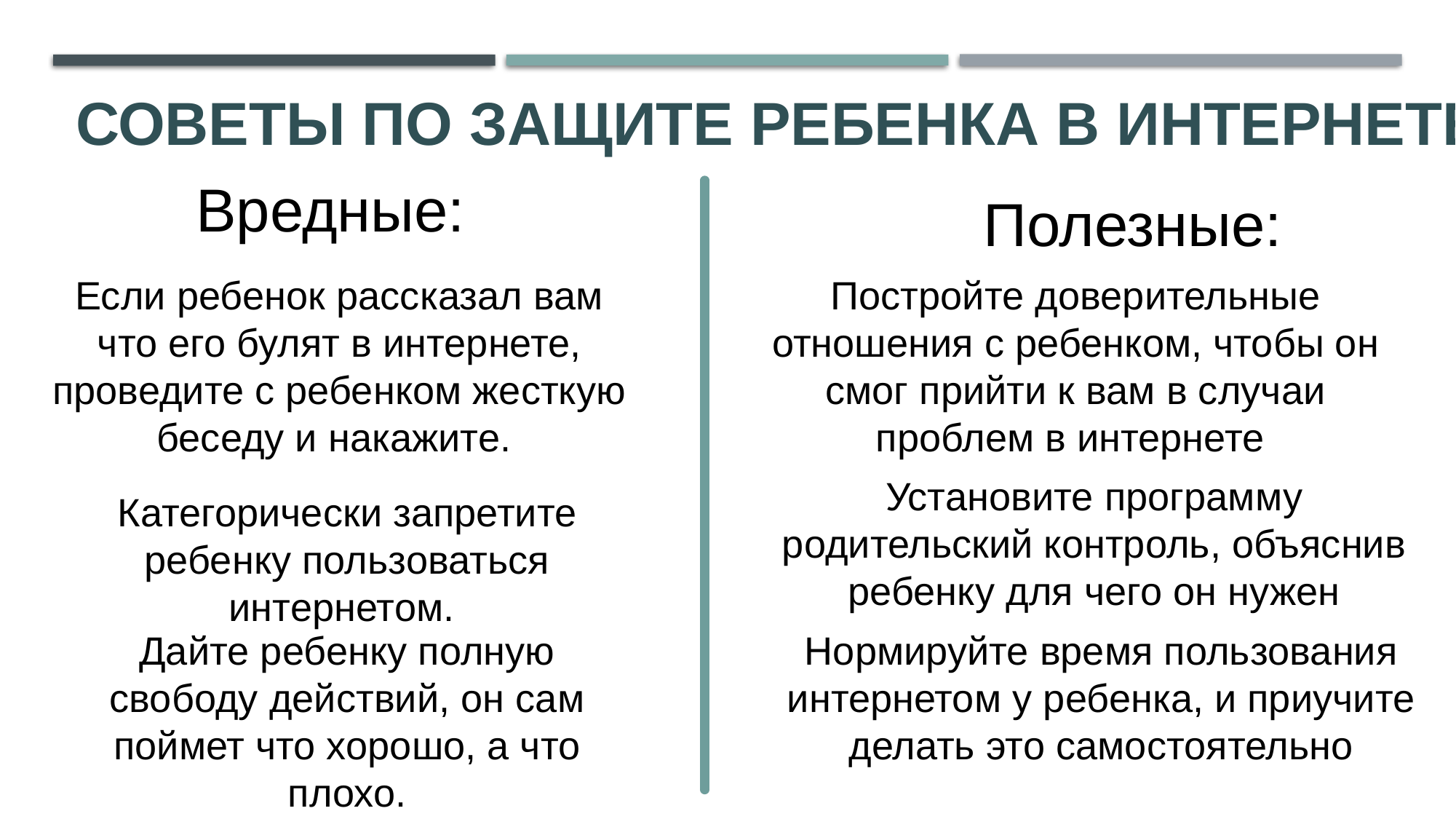

# Советы по защите ребенка в интернете:
Вредные:
Полезные:
Постройте доверительные отношения с ребенком, чтобы он смог прийти к вам в случаи проблем в интернете
Если ребенок рассказал вам что его булят в интернете, проведите с ребенком жесткую беседу и накажите.
Установите программу родительский контроль, объяснив ребенку для чего он нужен
Категорически запретите ребенку пользоваться интернетом.
Дайте ребенку полную свободу действий, он сам поймет что хорошо, а что плохо.
Нормируйте время пользования интернетом у ребенка, и приучите делать это самостоятельно